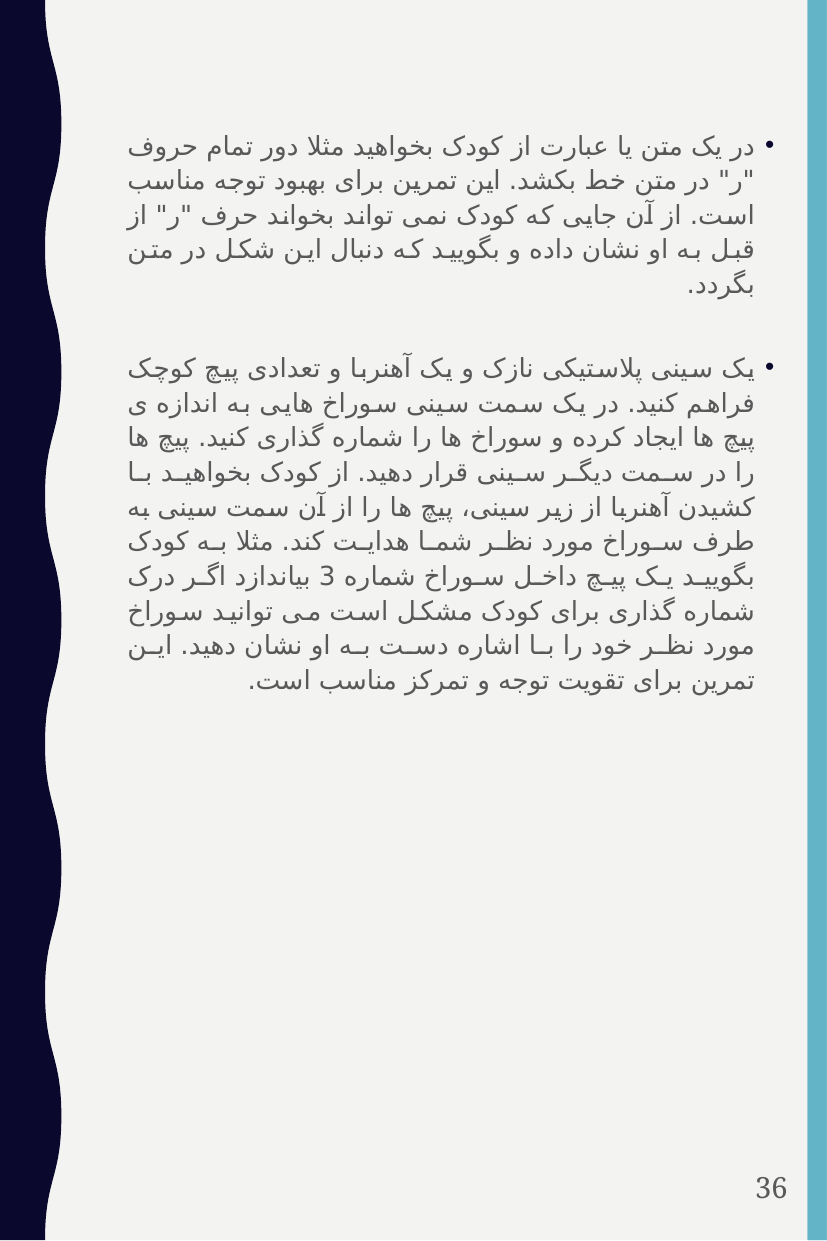

در یک متن یا عبارت از کودک بخواهید مثلا دور تمام حروف "ر" در متن خط بکشد. این تمرین برای بهبود توجه مناسب است. از آن جایی که کودک نمی تواند بخواند حرف "ر" از قبل به او نشان داده و بگویید که دنبال این شکل در متن بگردد.

یک سینی پلاستیکی نازک و یک آهنربا و تعدادی پیچ کوچک فراهم کنید. در یک سمت سینی سوراخ هایی به اندازه ی پیچ ها ایجاد کرده و سوراخ ها را شماره گذاری کنید. پیچ ها را در سمت دیگر سینی قرار دهید. از کودک بخواهید با کشیدن آهنربا از زیر سینی، پیچ ها را از آن سمت سینی به طرف سوراخ مورد نظر شما هدایت کند. مثلا به کودک بگویید یک پیچ داخل سوراخ شماره 3 بیاندازد اگر درک شماره گذاری برای کودک مشکل است می توانید سوراخ مورد نظر خود را با اشاره دست به او نشان دهید. این تمرین برای تقویت توجه و تمرکز مناسب است.
36